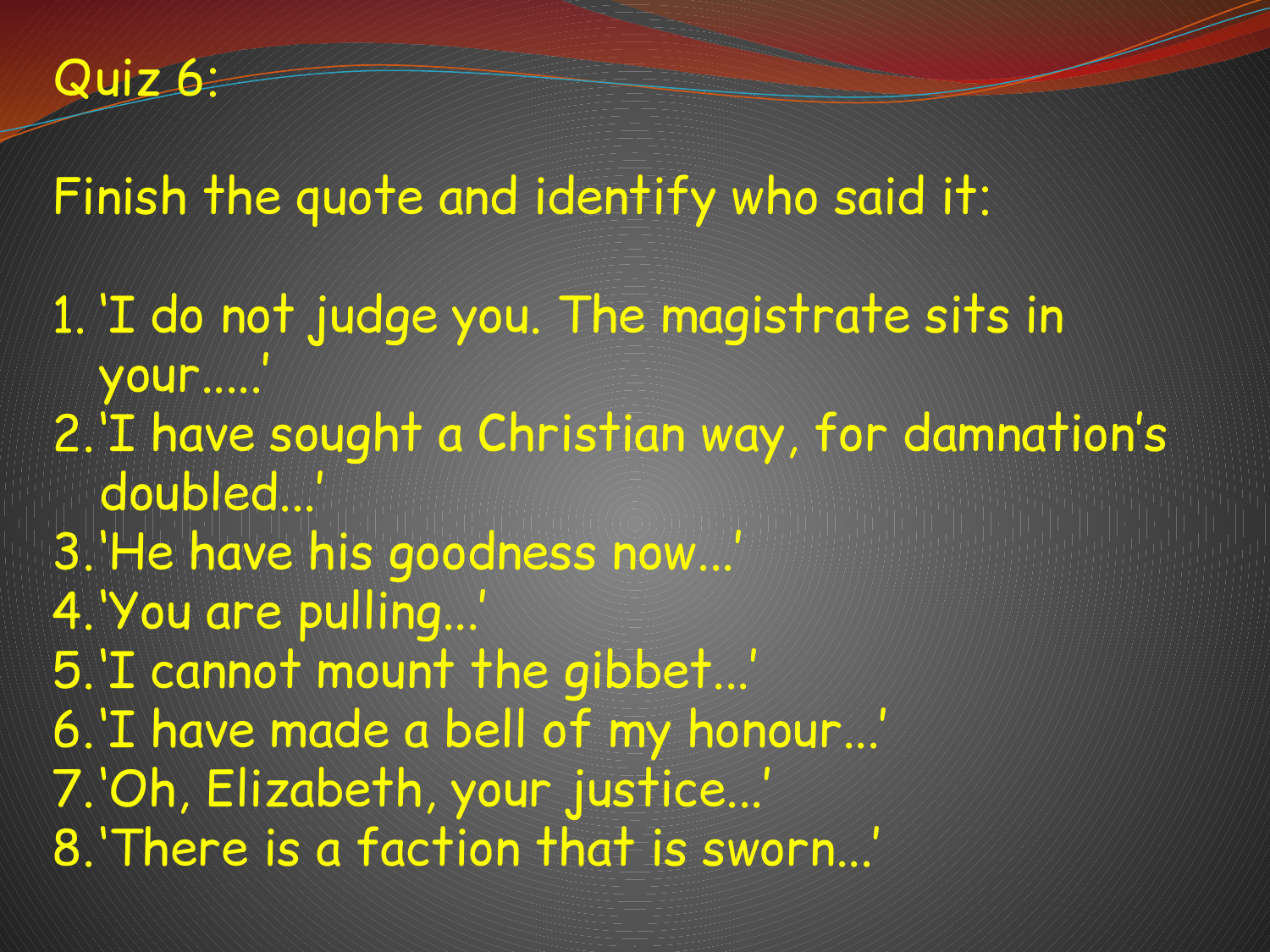

Quiz 6:

Finish the quote and identify who said it:

‘I do not judge you. The magistrate sits in your.....’
‘I have sought a Christian way, for damnation’s doubled...’
‘He have his goodness now...’
‘You are pulling...’
‘I cannot mount the gibbet...’
‘I have made a bell of my honour...’
‘Oh, Elizabeth, your justice...’
‘There is a faction that is sworn...’